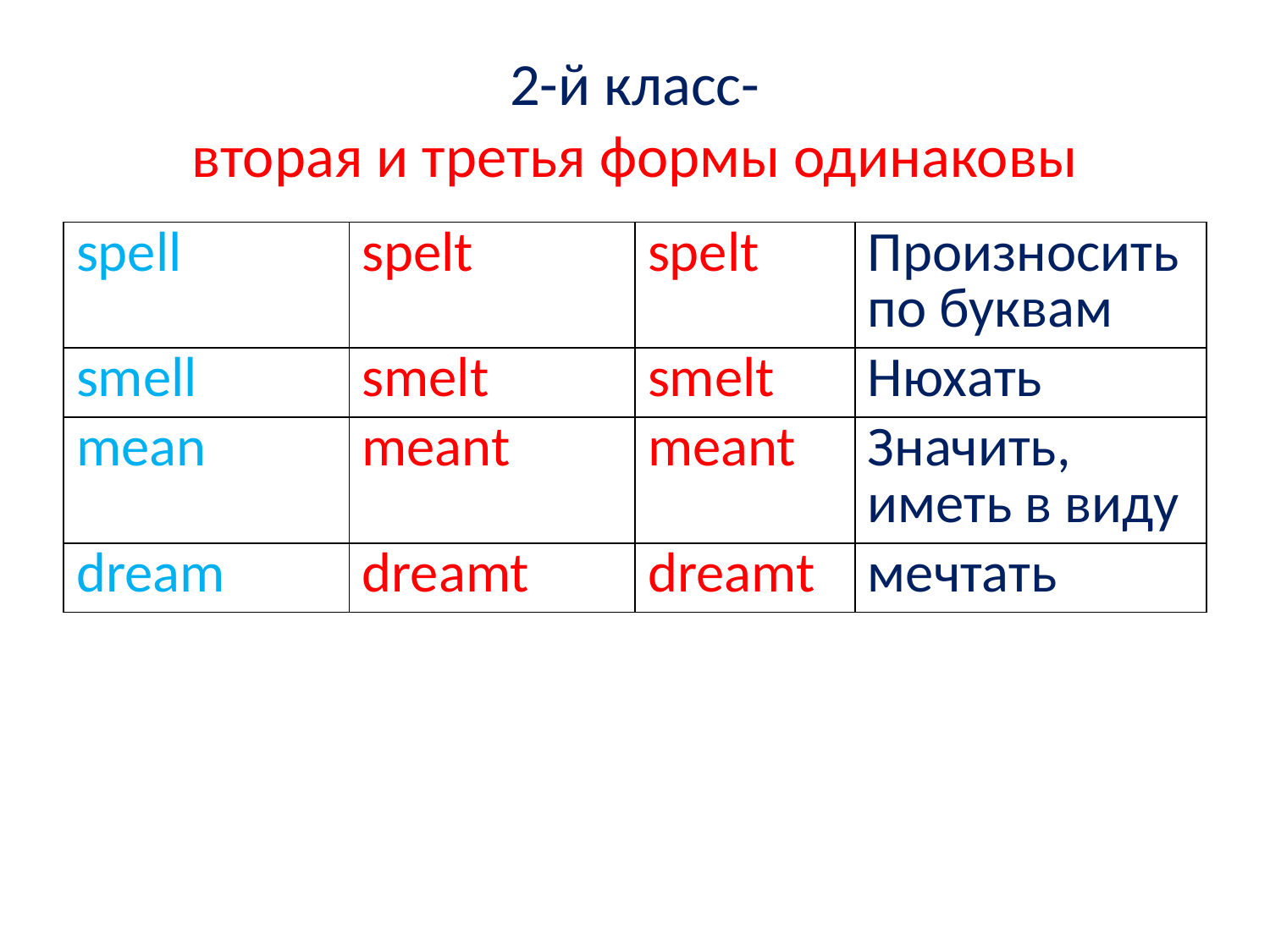

# 2-й класс- вторая и третья формы одинаковы
| spell | spelt | spelt | Произносить по буквам |
| --- | --- | --- | --- |
| smell | smelt | smelt | Нюхать |
| mean | meant | meant | Значить, иметь в виду |
| dream | dreamt | dreamt | мечтать |